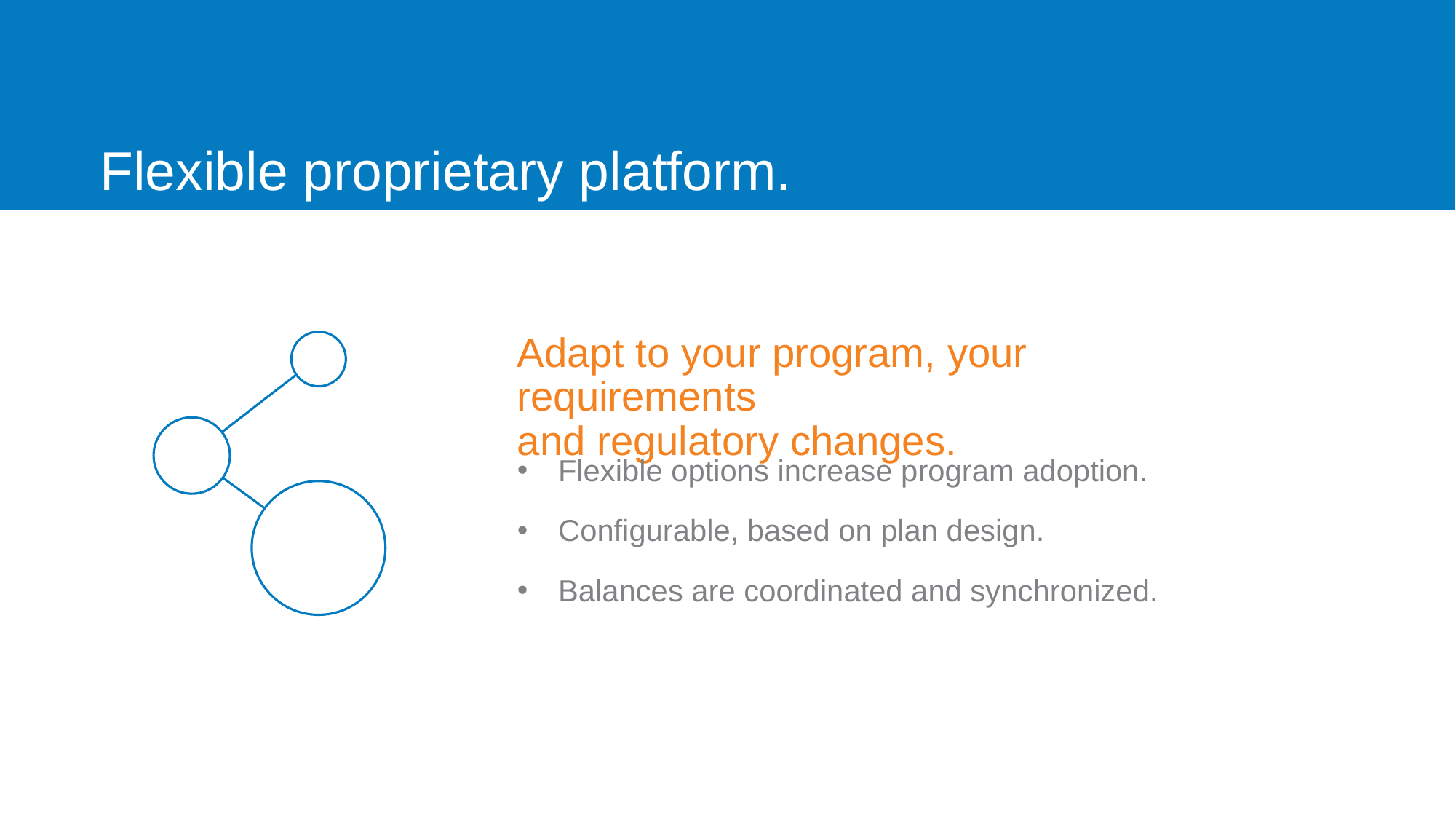

# Flexible proprietary platform.

Adapt to your program, your requirements
and regulatory changes.
Flexible options increase program adoption.
Configurable, based on plan design.
Balances are coordinated and synchronized.